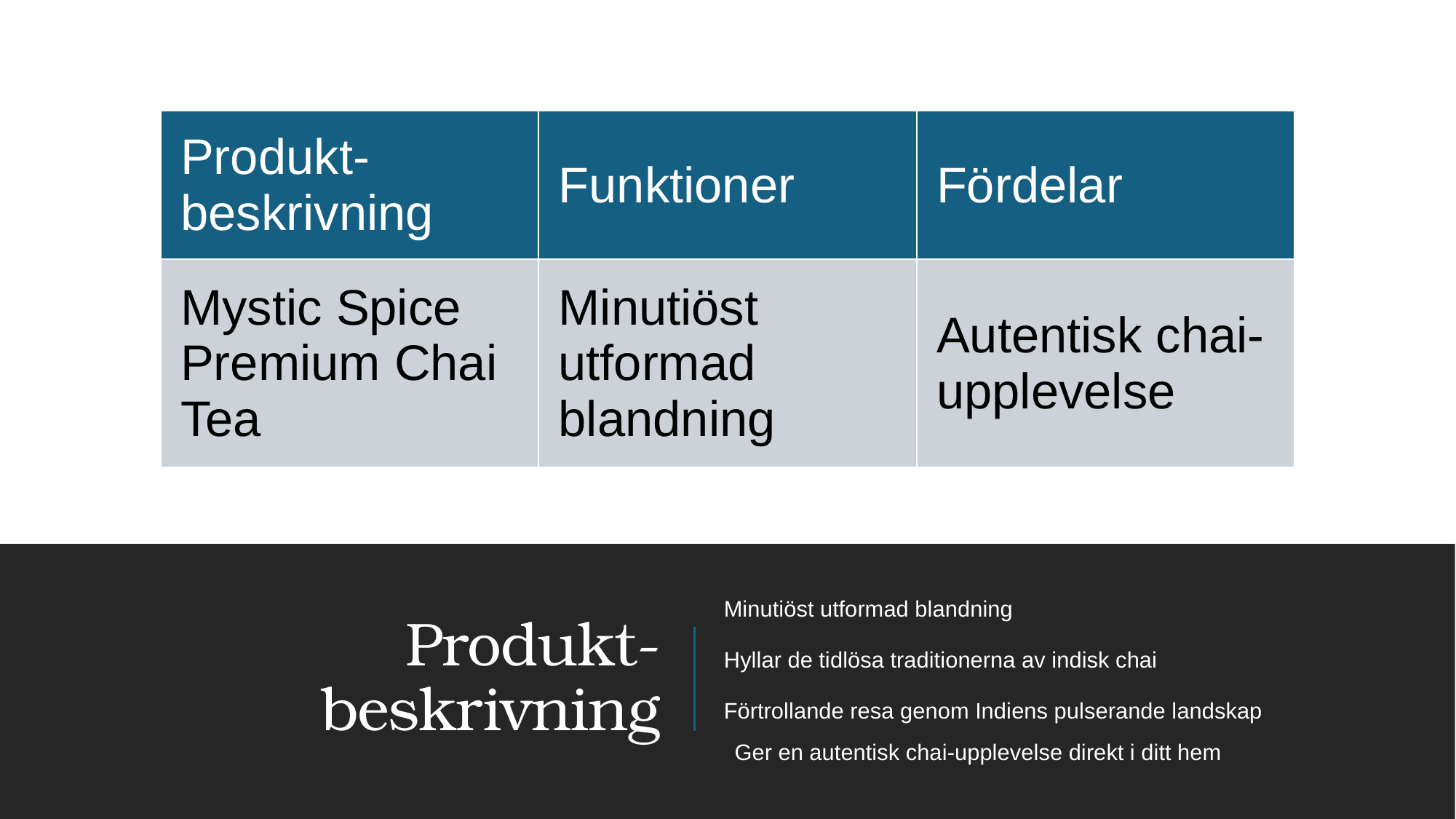

| Produkt-beskrivning | Funktioner | Fördelar |
| --- | --- | --- |
| Mystic Spice Premium Chai Tea | Minutiöst utformad blandning | Autentisk chai-upplevelse |

Minutiöst utformad blandning
Hyllar de tidlösa traditionerna av indisk chai
Förtrollande resa genom Indiens pulserande landskap
Ger en autentisk chai-upplevelse direkt i ditt hem
# Produkt-beskrivning